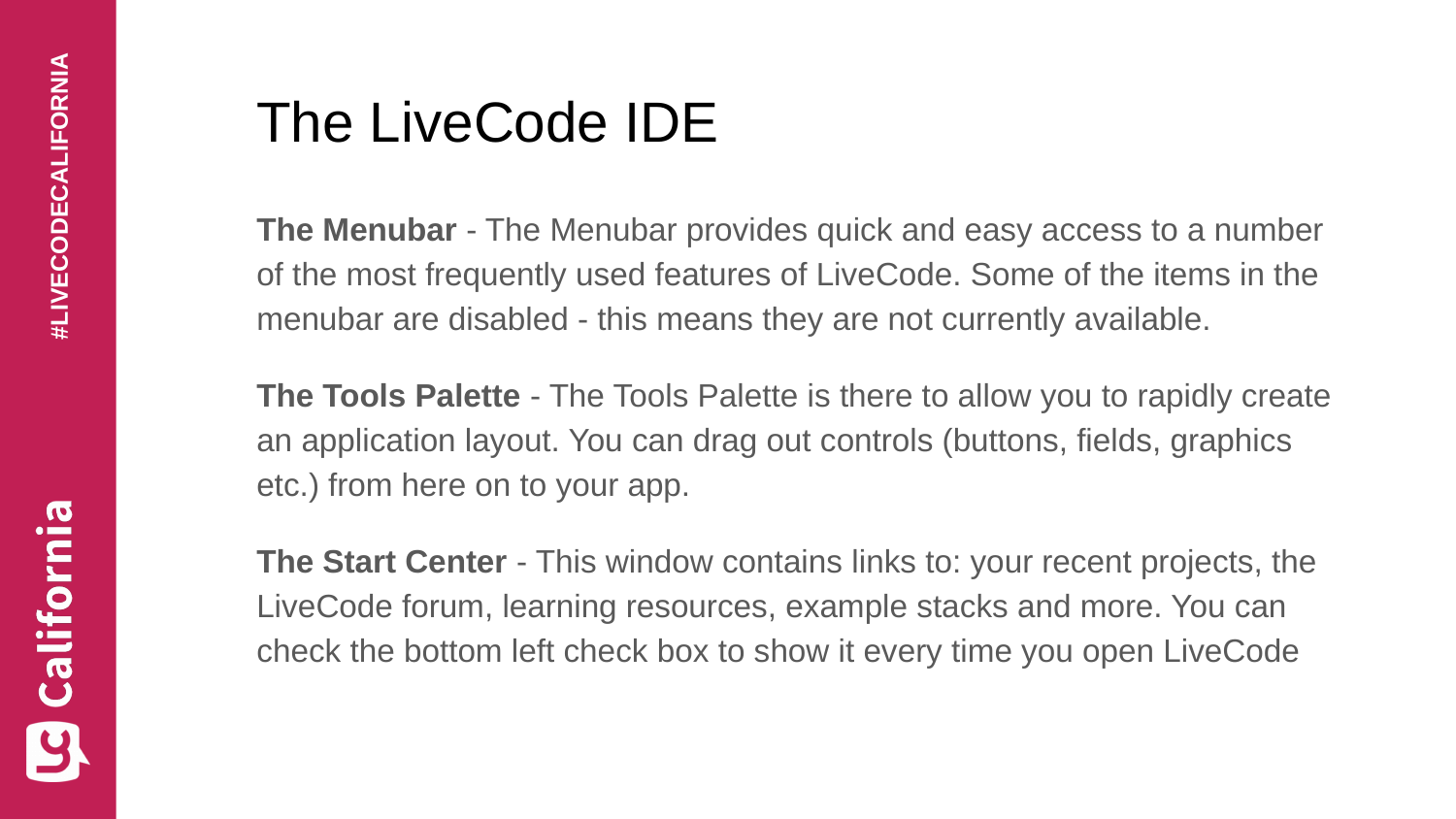

# The LiveCode IDE
The Menubar - The Menubar provides quick and easy access to a number of the most frequently used features of LiveCode. Some of the items in the menubar are disabled - this means they are not currently available.
The Tools Palette - The Tools Palette is there to allow you to rapidly create an application layout. You can drag out controls (buttons, fields, graphics etc.) from here on to your app.
The Start Center - This window contains links to: your recent projects, the LiveCode forum, learning resources, example stacks and more. You can check the bottom left check box to show it every time you open LiveCode